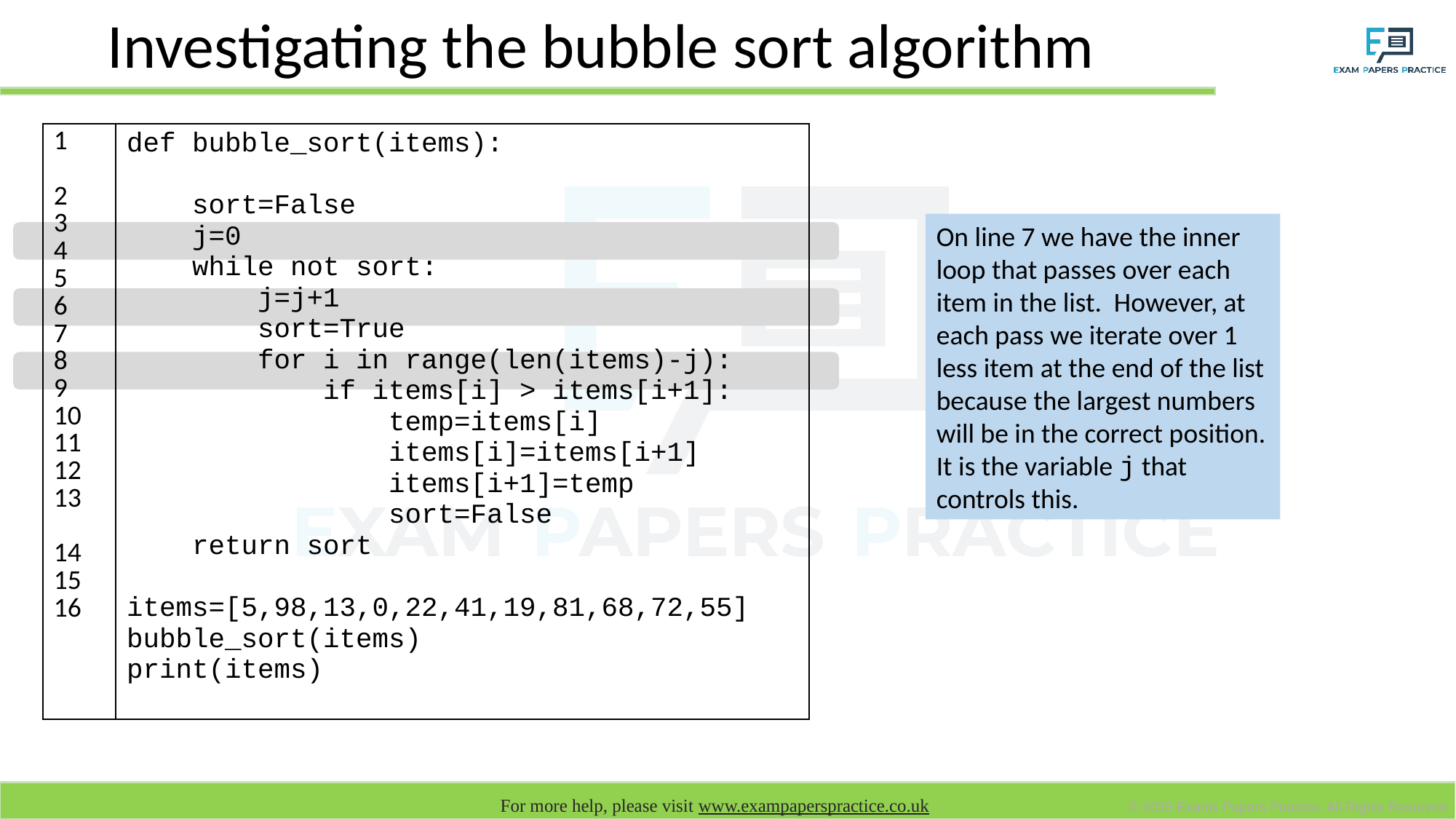

# Investigating the bubble sort algorithm
| 1 2 3 4 5 6 7 8 9 10 11 12 13 14 15 16 | def bubble\_sort(items): sort=False j=0 while not sort: j=j+1 sort=True for i in range(len(items)-j): if items[i] > items[i+1]: temp=items[i] items[i]=items[i+1] items[i+1]=temp sort=False return sort items=[5,98,13,0,22,41,19,81,68,72,55] bubble\_sort(items) print(items) |
| --- | --- |
On line 7 we have the inner loop that passes over each item in the list.  However, at each pass we iterate over 1 less item at the end of the list because the largest numbers will be in the correct position. It is the variable j that controls this.